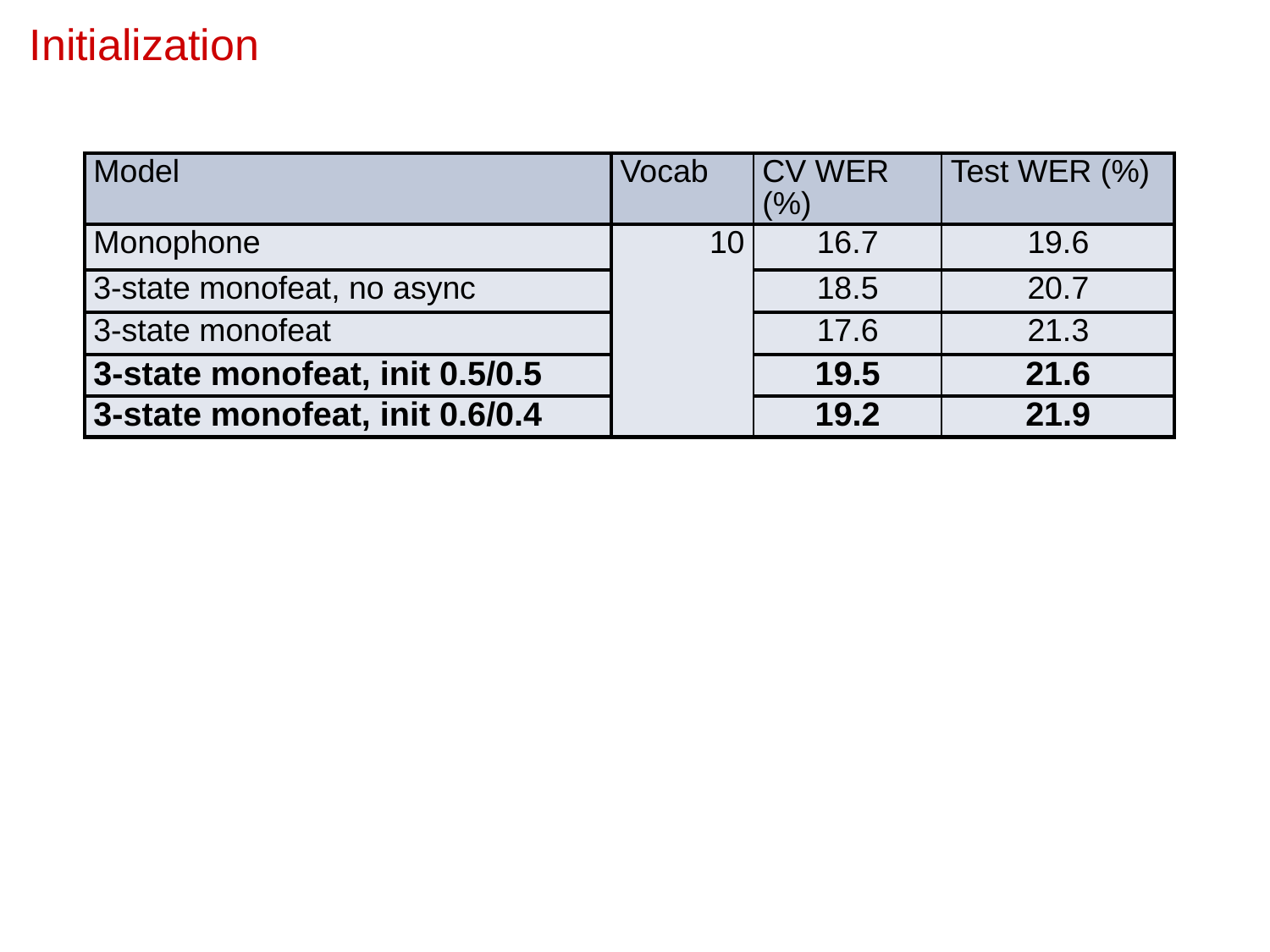

# Initialization
| Model | Vocab | CV WER (%) | Test WER (%) |
| --- | --- | --- | --- |
| Monophone | 10 | 16.7 | 19.6 |
| 3-state monofeat, no async |  | 18.5 | 20.7 |
| 3-state monofeat |  | 17.6 | 21.3 |
| 3-state monofeat, init 0.5/0.5 |  | 19.5 | 21.6 |
| 3-state monofeat, init 0.6/0.4 |  | 19.2 | 21.9 |